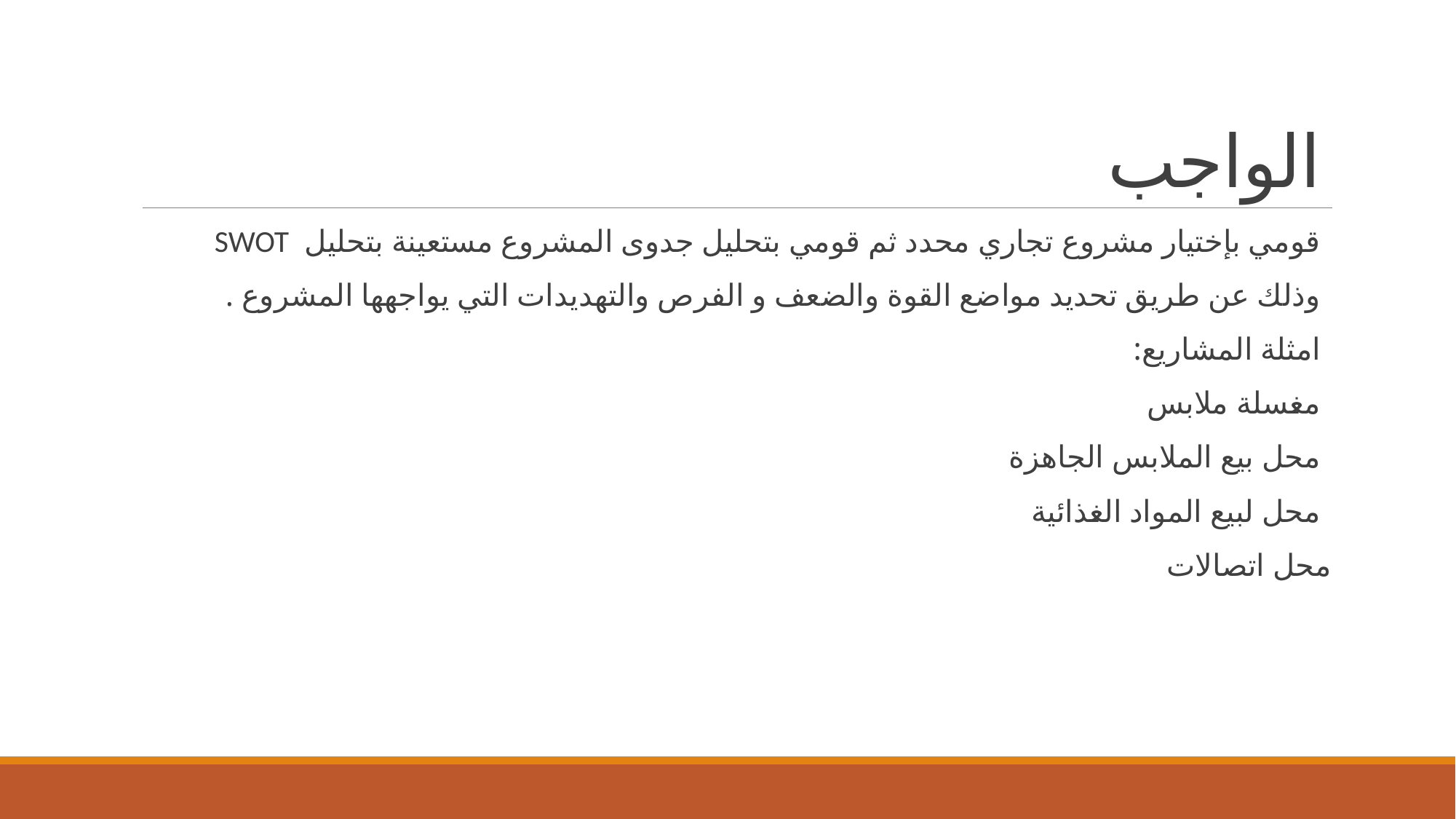

# الواجب
قومي بإختيار مشروع تجاري محدد ثم قومي بتحليل جدوى المشروع مستعينة بتحليل  SWOT
وذلك عن طريق تحديد مواضع القوة والضعف و الفرص والتهديدات التي يواجهها المشروع .
امثلة المشاريع:
مغسلة ملابس
محل بيع الملابس الجاهزة
محل لبيع المواد الغذائية
محل اتصالات